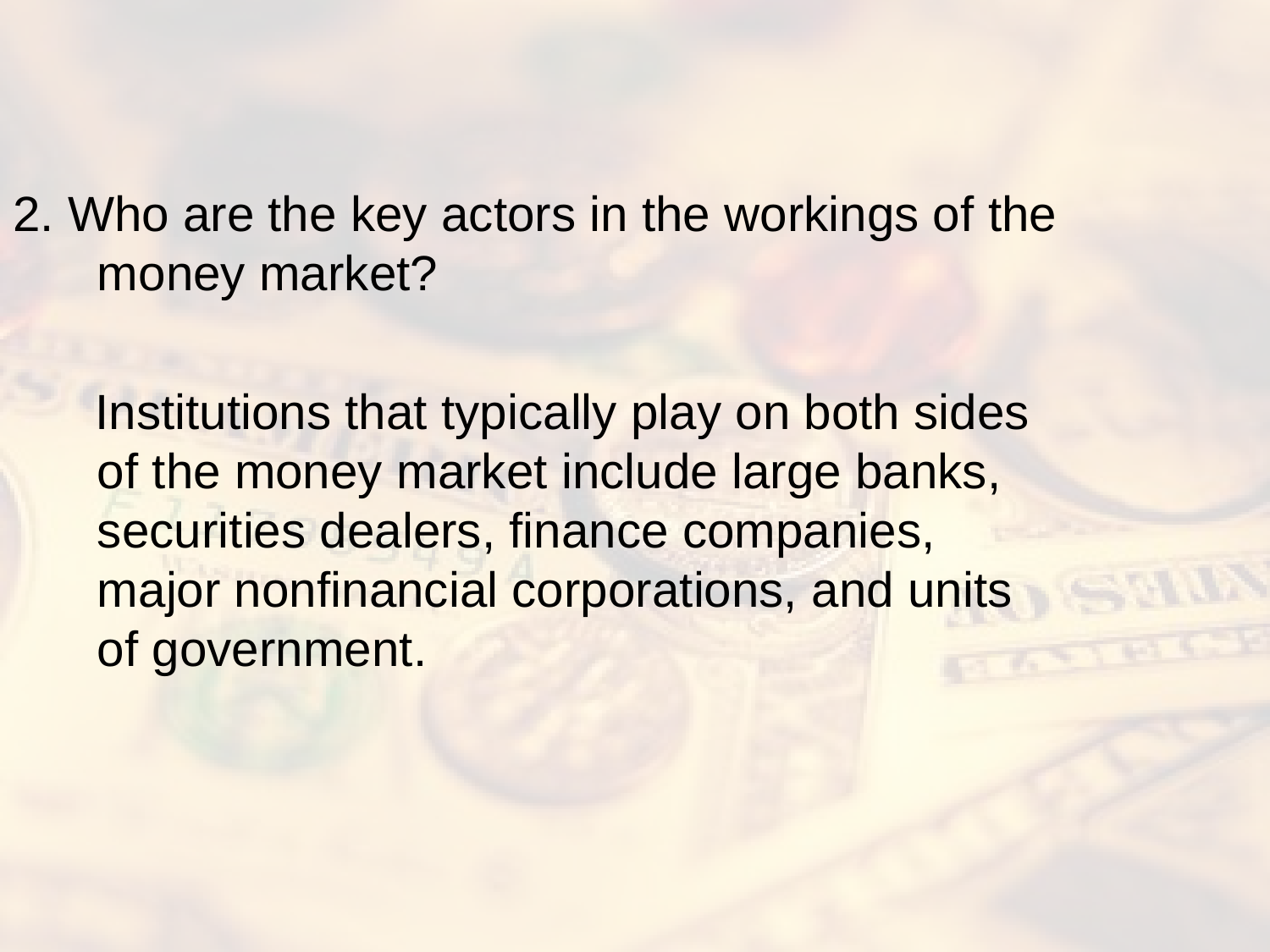

#
2. Who are the key actors in the workings of the money market?

      Institutions that typically play on both sides of the money market include large banks, securities dealers, finance companies, major nonfinancial corporations, and units of government.